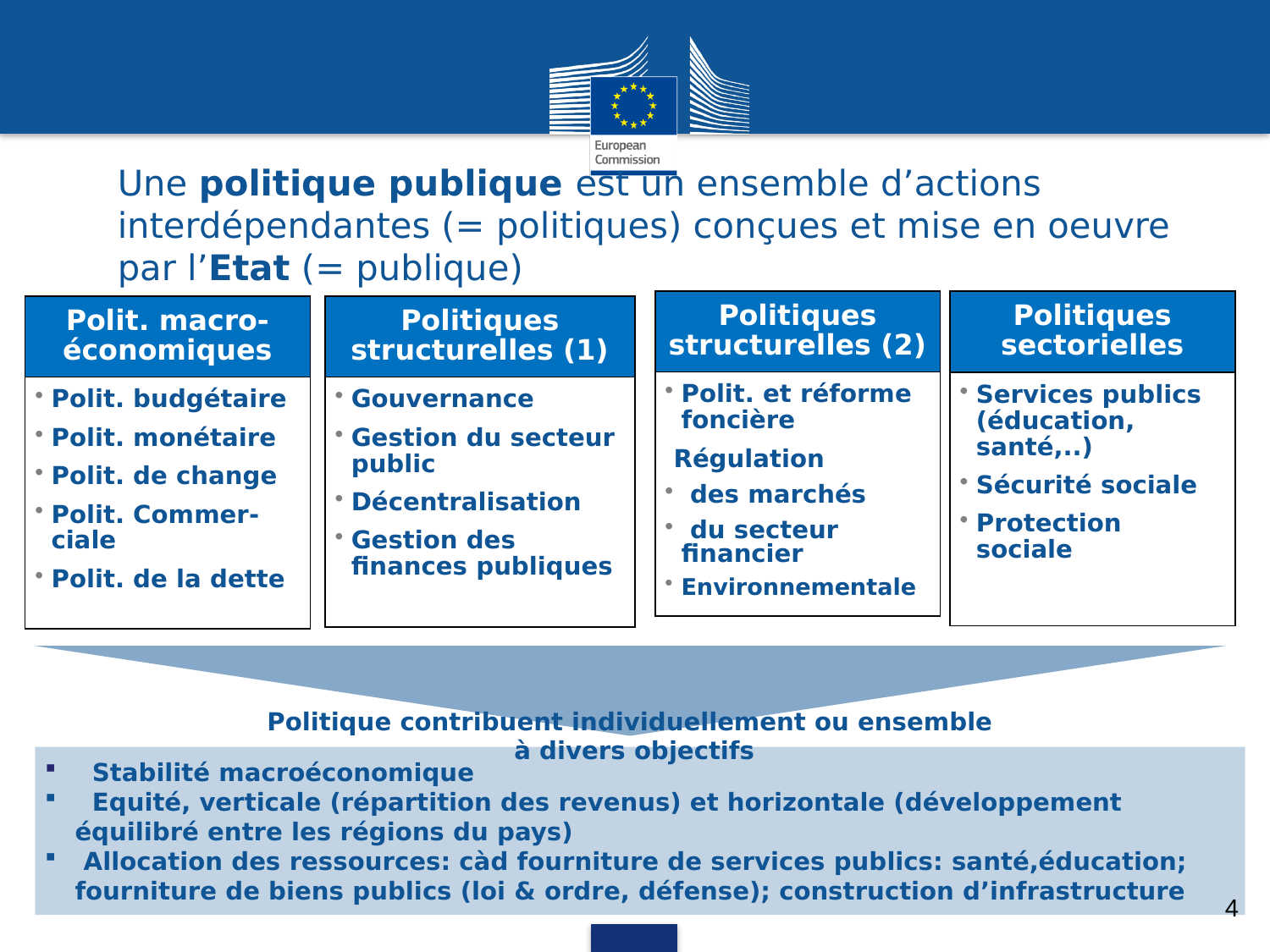

Running Head 12-Point Plain, Title Case

Politique contribuent individuellement ou ensemble
 à divers objectifs
# Une politique publique est un ensemble d’actions interdépendantes (= politiques) conçues et mise en oeuvre par l’Etat (= publique)
| Politiques structurelles (2) |
| --- |
| Polit. et réforme foncière Régulation des marchés du secteur financier Environnementale |
| Politiques sectorielles |
| --- |
| Services publics (éducation, santé,..) Sécurité sociale Protection sociale |
| Polit. macro-économiques |
| --- |
| Polit. budgétaire Polit. monétaire Polit. de change Polit. Commer-ciale Polit. de la dette |
| Politiques structurelles (1) |
| --- |
| Gouvernance Gestion du secteur public Décentralisation Gestion des finances publiques |
  Stabilité macroéconomique
  Equité, verticale (répartition des revenus) et horizontale (développement équilibré entre les régions du pays)
 Allocation des ressources: càd fourniture de services publics: santé,éducation; fourniture de biens publics (loi & ordre, défense); construction d’infrastructure
4